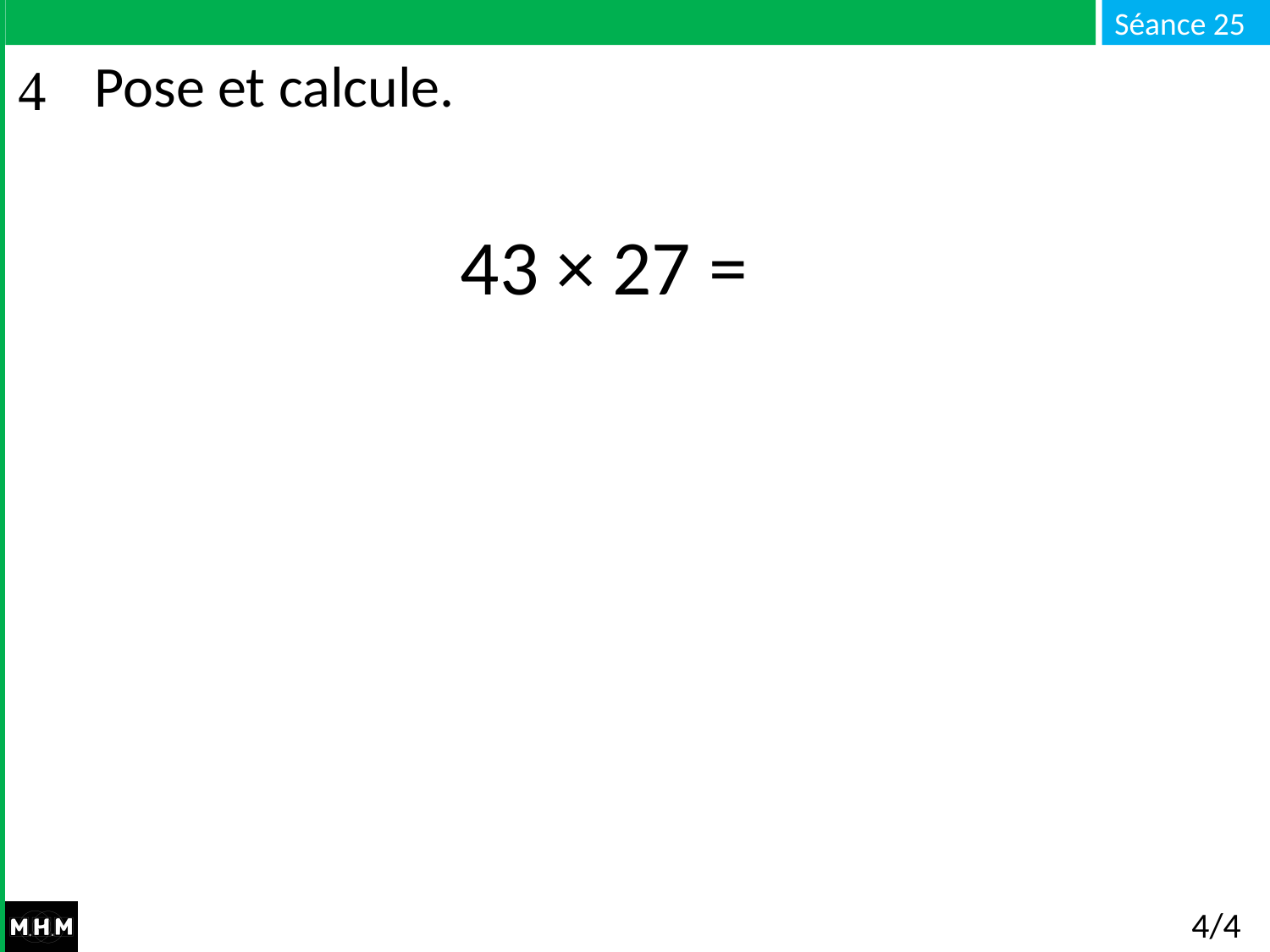

# Pose et calcule.
 43 × 27 =
4/4